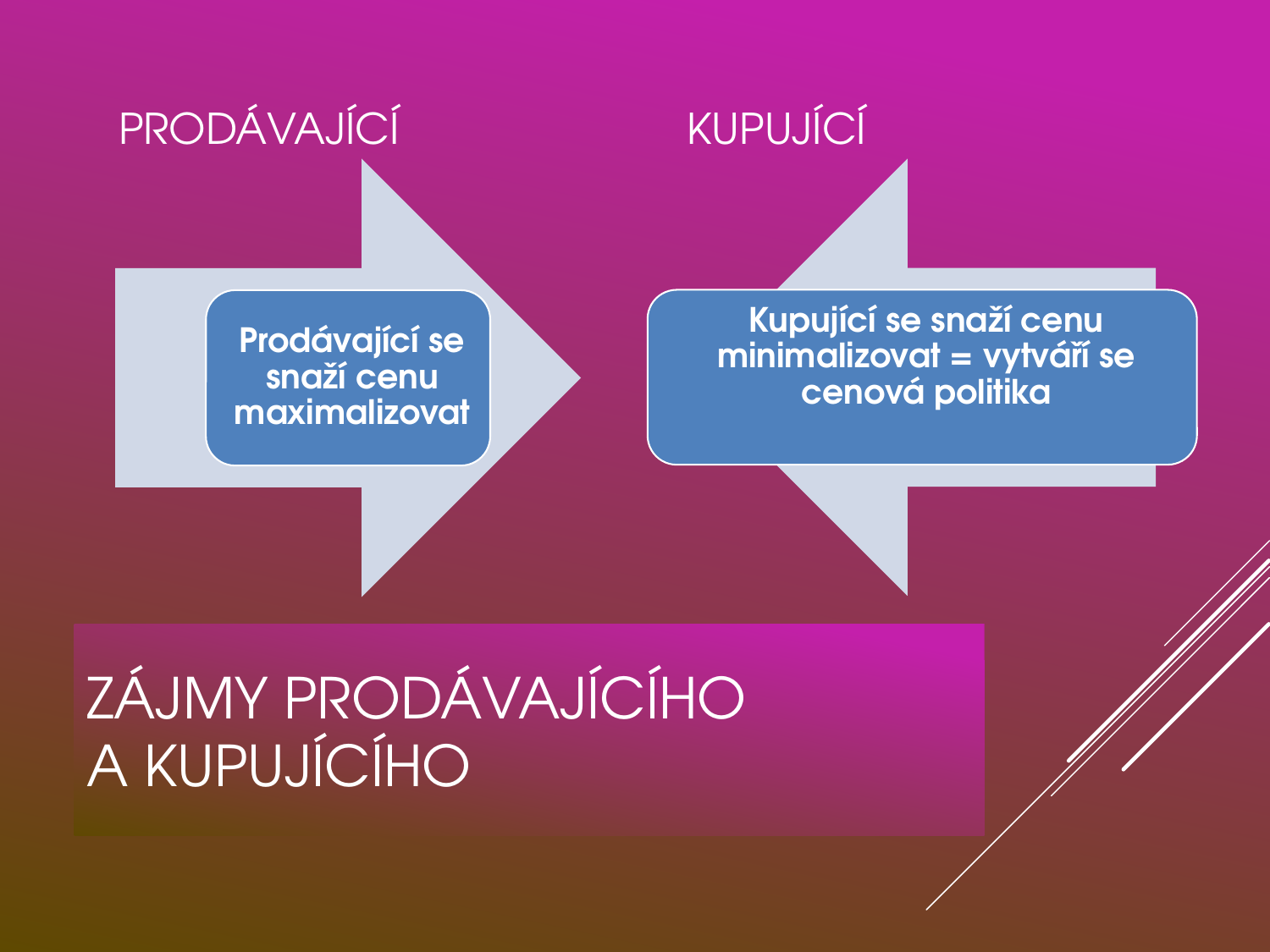

Prodávající
Kupující
Prodávající se snaží cenu maximalizovat
Kupující se snaží cenu minimalizovat = vytváří se cenová politika
# Zájmy prodávajícího a kupujícího